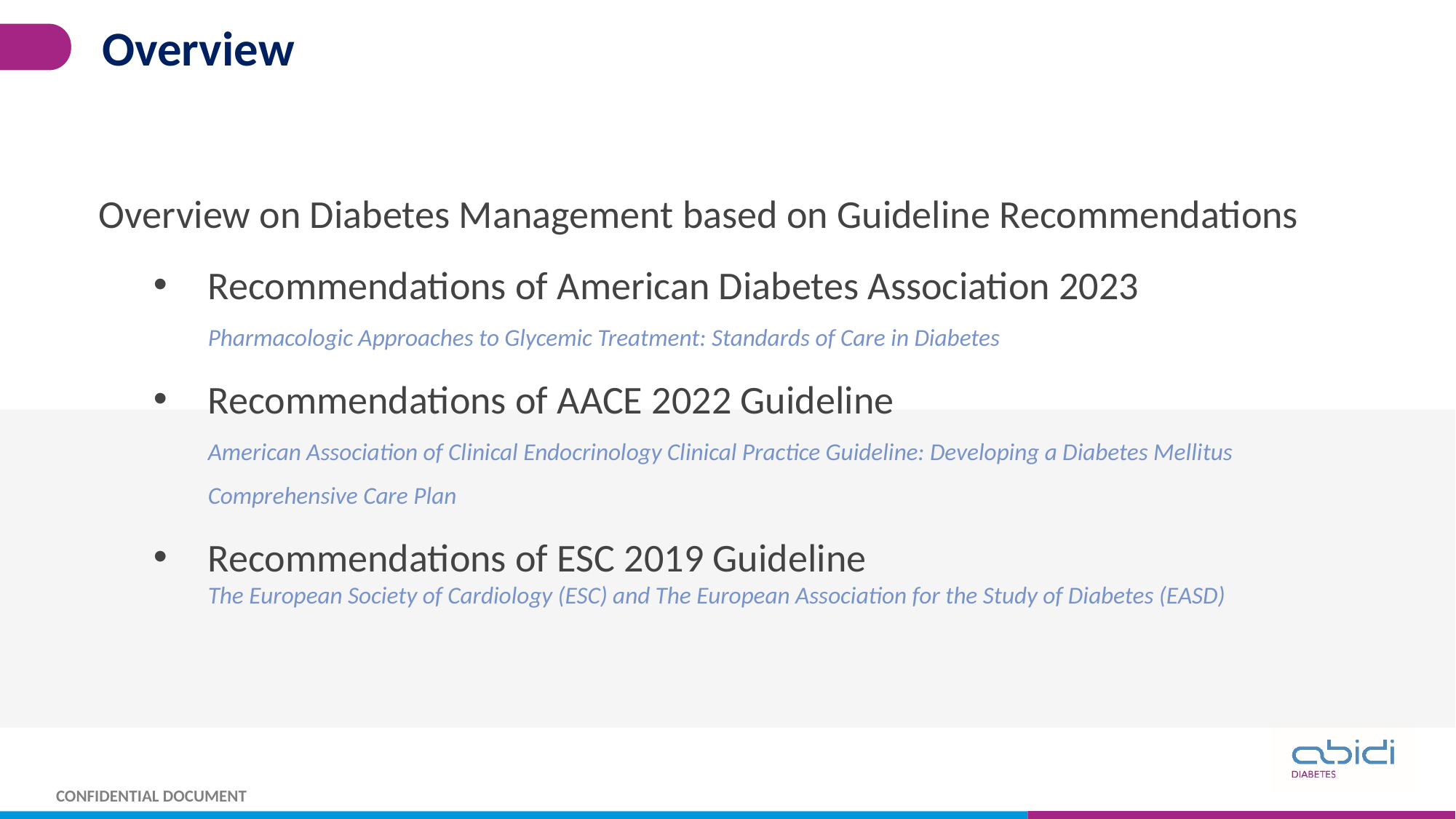

# Overview
Overview on Diabetes Management based on Guideline Recommendations
Recommendations of American Diabetes Association 2023
Pharmacologic Approaches to Glycemic Treatment: Standards of Care in Diabetes
Recommendations of AACE 2022 Guideline
American Association of Clinical Endocrinology Clinical Practice Guideline: Developing a Diabetes Mellitus Comprehensive Care Plan
Recommendations of ESC 2019 Guideline
The European Society of Cardiology (ESC) and The European Association for the Study of Diabetes (EASD)